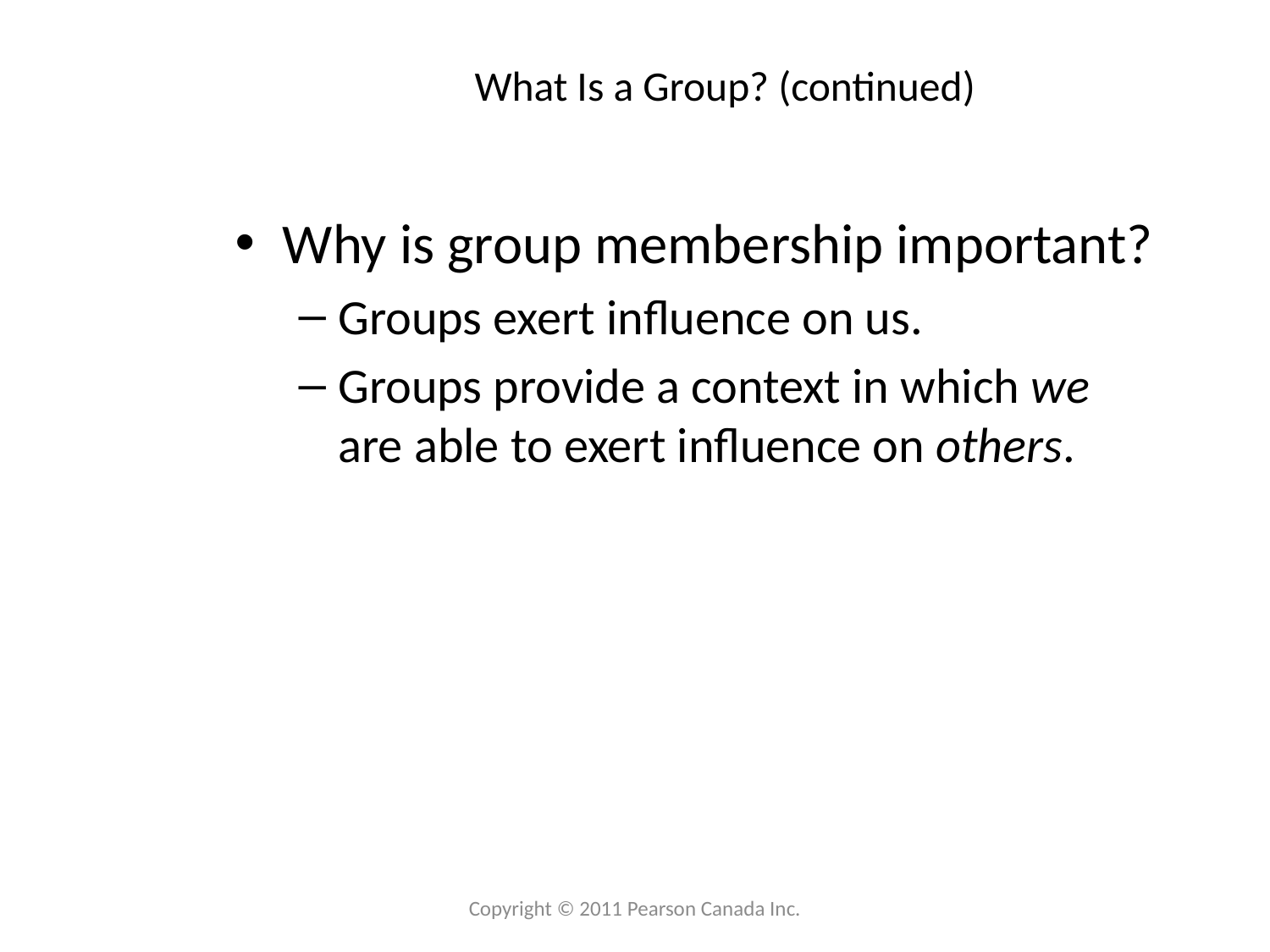

# What Is a Group? (continued)
Why is group membership important?
Groups exert influence on us.
Groups provide a context in which we are able to exert influence on others.
Copyright © 2011 Pearson Canada Inc.